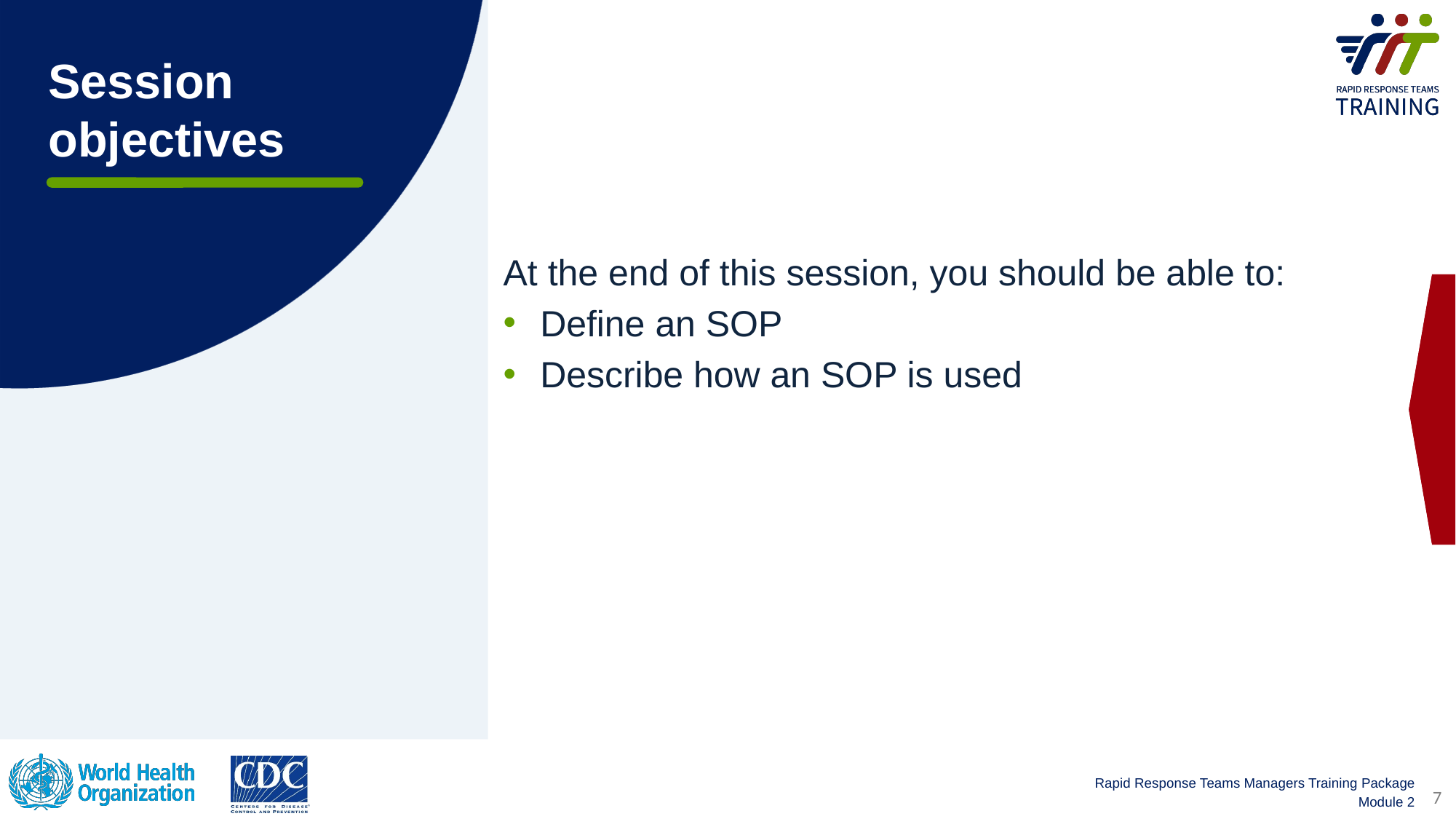

Session objectives
At the end of this session, you should be able to:
Define an SOP
Describe how an SOP is used

7